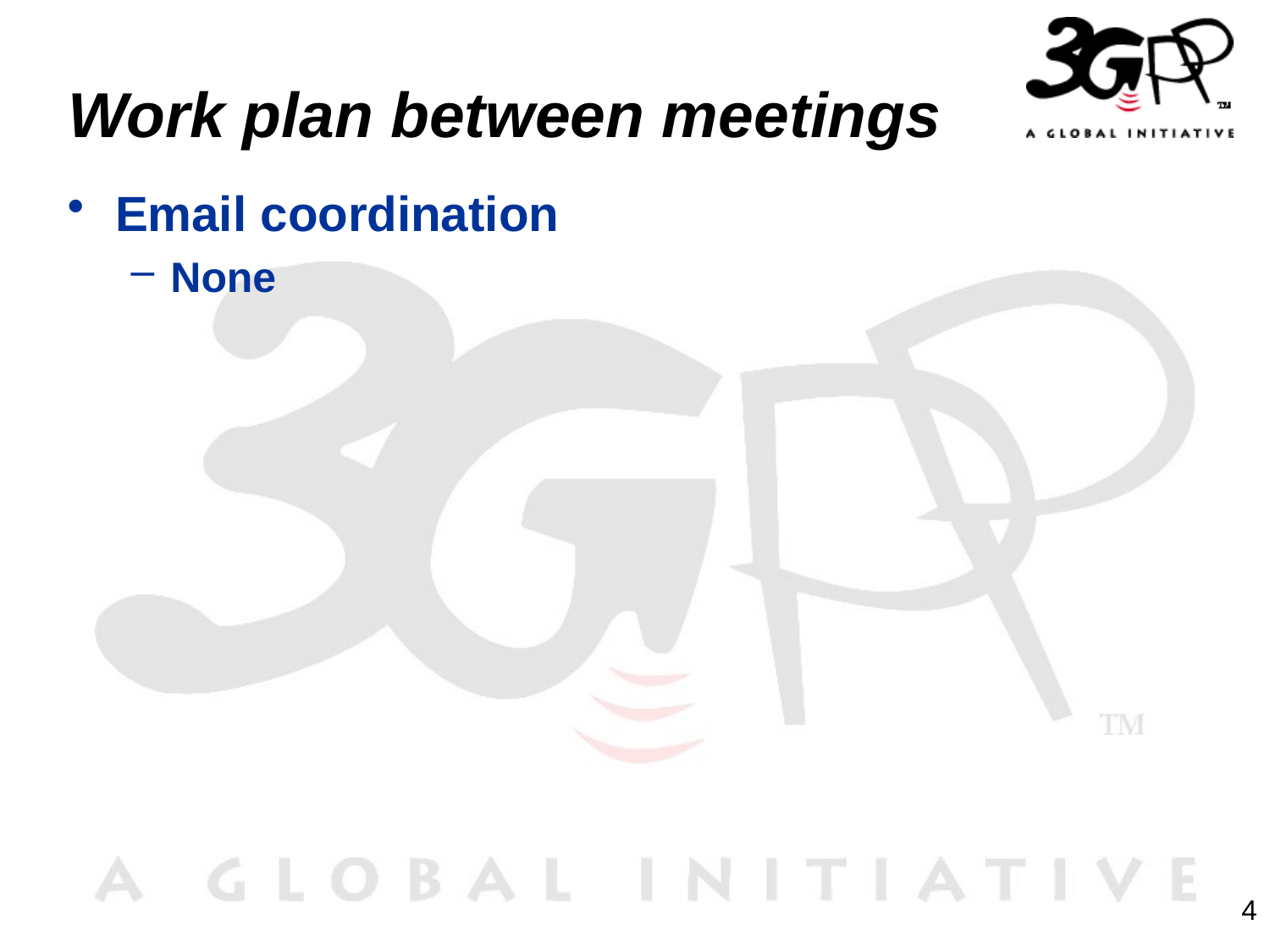

# Work plan between meetings
Email coordination
None

4